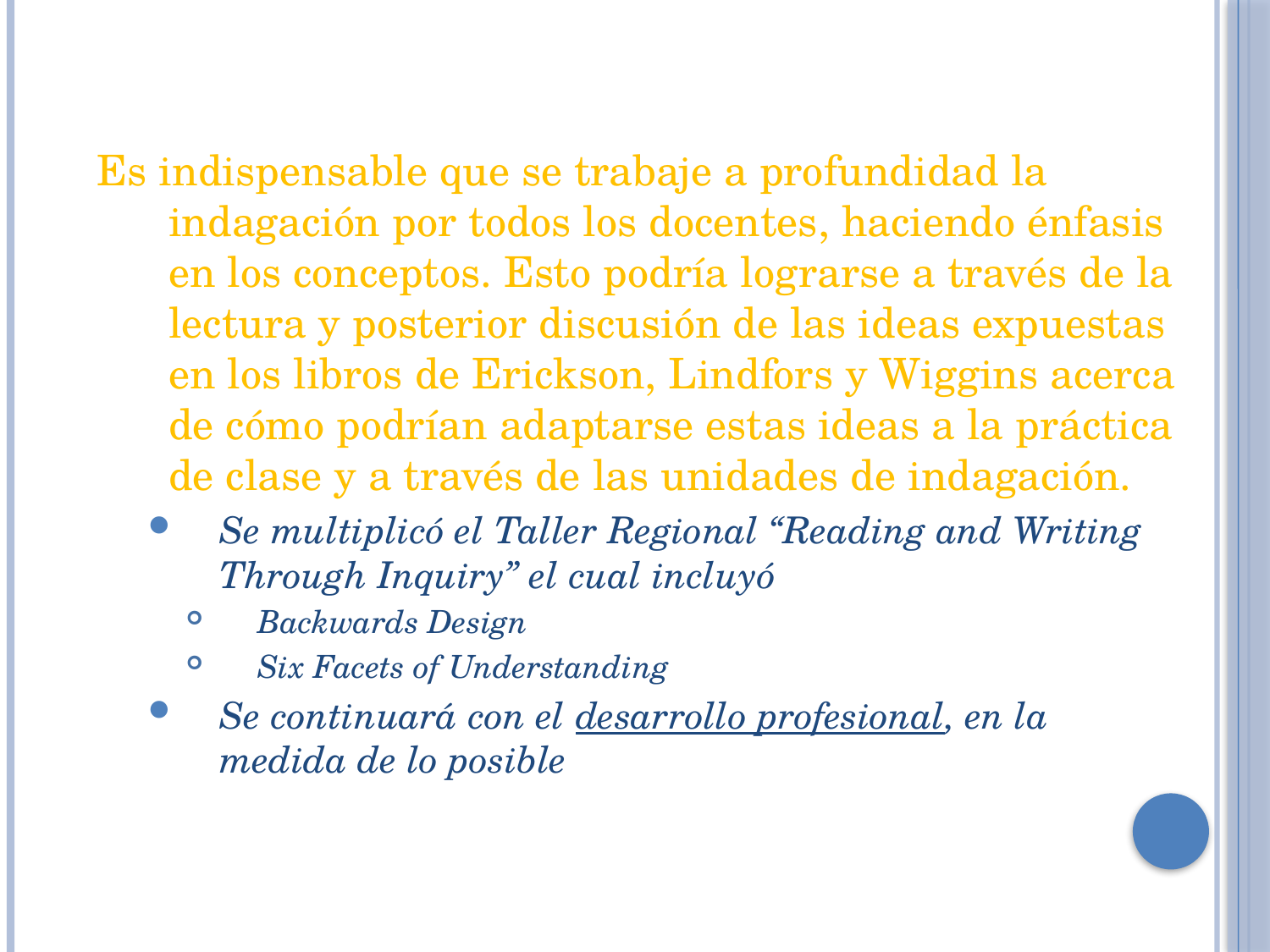

Es indispensable que se trabaje a profundidad la indagación por todos los docentes, haciendo énfasis en los conceptos. Esto podría lograrse a través de la lectura y posterior discusión de las ideas expuestas en los libros de Erickson, Lindfors y Wiggins acerca de cómo podrían adaptarse estas ideas a la práctica de clase y a través de las unidades de indagación.
Se multiplicó el Taller Regional “Reading and Writing Through Inquiry” el cual incluyó
Backwards Design
Six Facets of Understanding
Se continuará con el desarrollo profesional, en la medida de lo posible